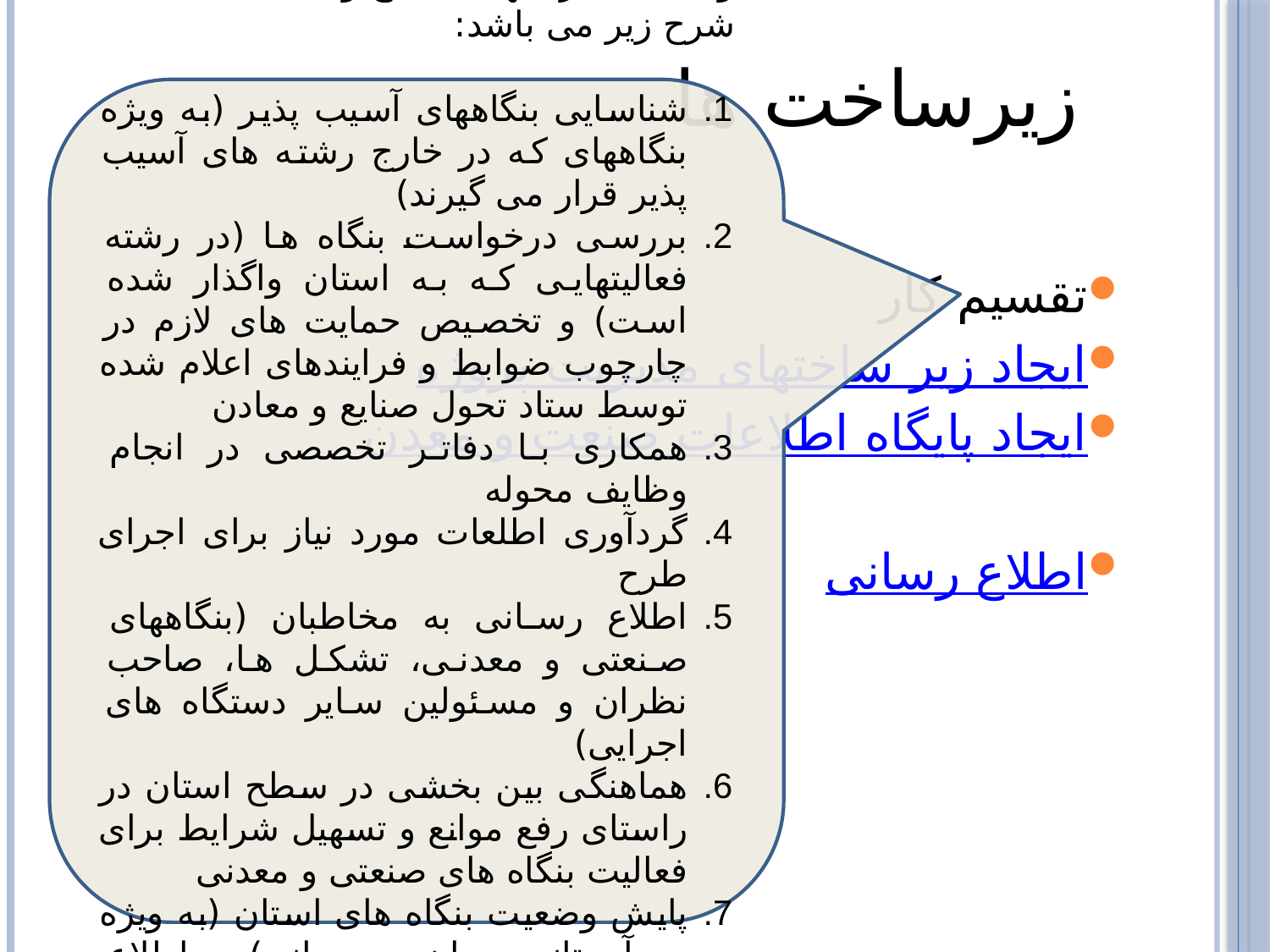

# زیرساخت ها
تقسیم کار
وظایف سازمانهای صنایع و معادن استان به شرح زیر می باشد:

شناسایی بنگاههای آسیب پذیر (به ویژه بنگاههای که در خارج رشته های آسیب پذیر قرار می گیرند)
بررسی درخواست بنگاه ها (در رشته فعالیتهایی که به استان واگذار شده است) و تخصیص حمایت های لازم در چارچوب ضوابط و فرایندهای اعلام شده توسط ستاد تحول صنایع و معادن
همکاری با دفاتر تخصصی در انجام وظایف محوله
گردآوری اطلعات مورد نیاز برای اجرای طرح
اطلاع رسانی به مخاطبان (بنگاههای صنعتی و معدنی، تشکل ها، صاحب نظران و مسئولین سایر دستگاه های اجرایی)
هماهنگی بین بخشی در سطح استان در راستای رفع موانع و تسهیل شرایط برای فعالیت بنگاه های صنعتی و معدنی
پایش وضعیت بنگاه های استان (به ویژه در آستانه بحران و بحرانی) و اطلاع رسانی بهنگام به ستاد تحول صنایع و معادن و بخش های مرتبط در وزارت صنایع و معادن

تقسیم کار
ایجاد زیر ساختهای مدیریت پروژه
ایجاد پایگاه اطلاعات صنعت و معدن

اطلاع رسانی